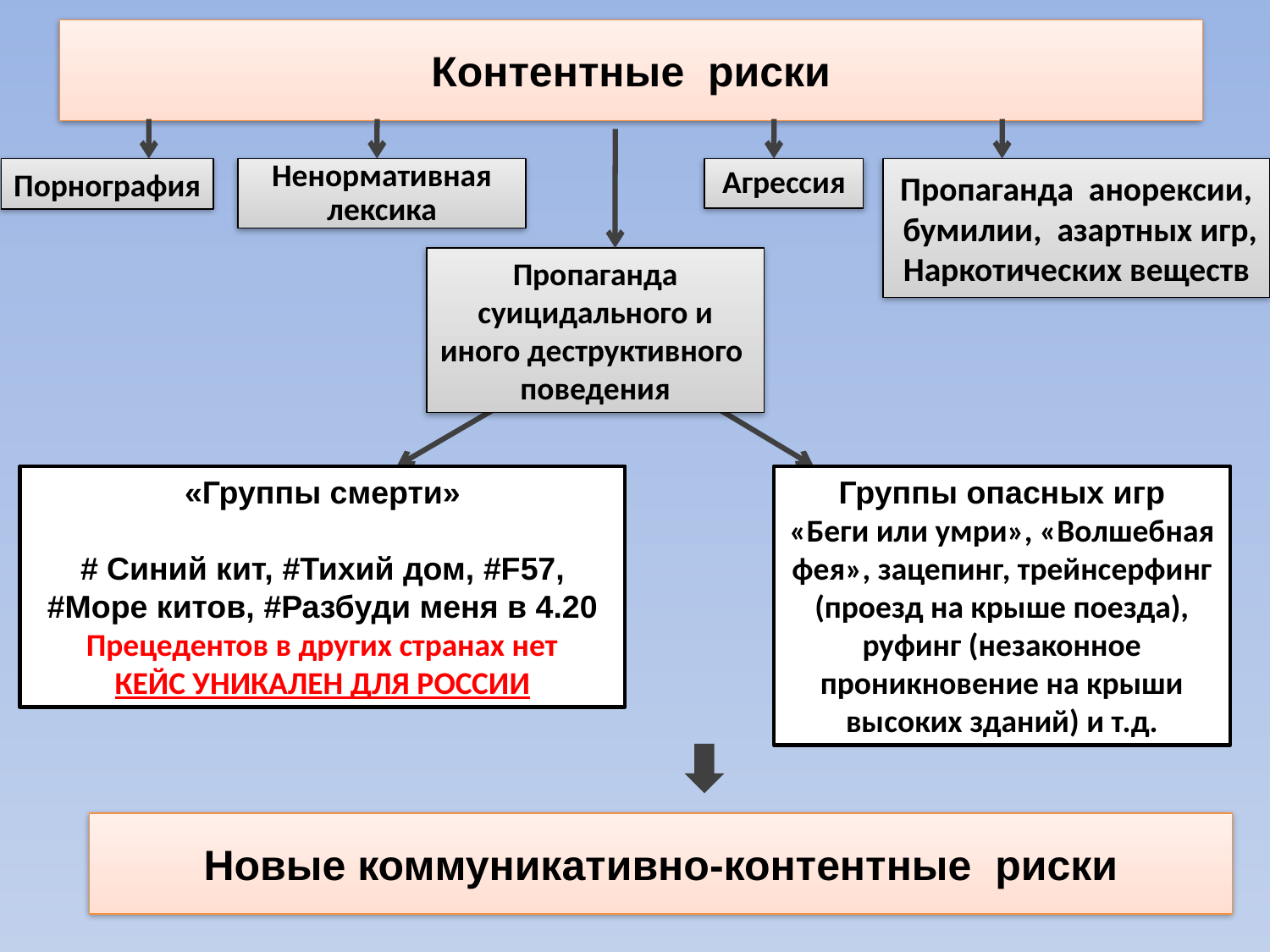

# Контентные  риски
Порнография
Ненормативная лексика
Агрессия
Пропаганда  анорексии,
 бумилии,  азартных игр,
Наркотических веществ
Пропаганда суицидального и иного деструктивного
поведения
«Группы смерти»

# Синий кит, #Тихий дом, #F57, #Море китов, #Разбуди меня в 4.20
 Прецедентов в других странах нет
КЕЙС УНИКАЛЕН ДЛЯ РОССИИ
Группы опасных игр
«Беги или умри», «Волшебная фея», зацепинг, трейнсерфинг (проезд на крыше поезда), руфинг (незаконное проникновение на крыши высоких зданий) и т.д.

Новые коммуникативно-контентные  риски